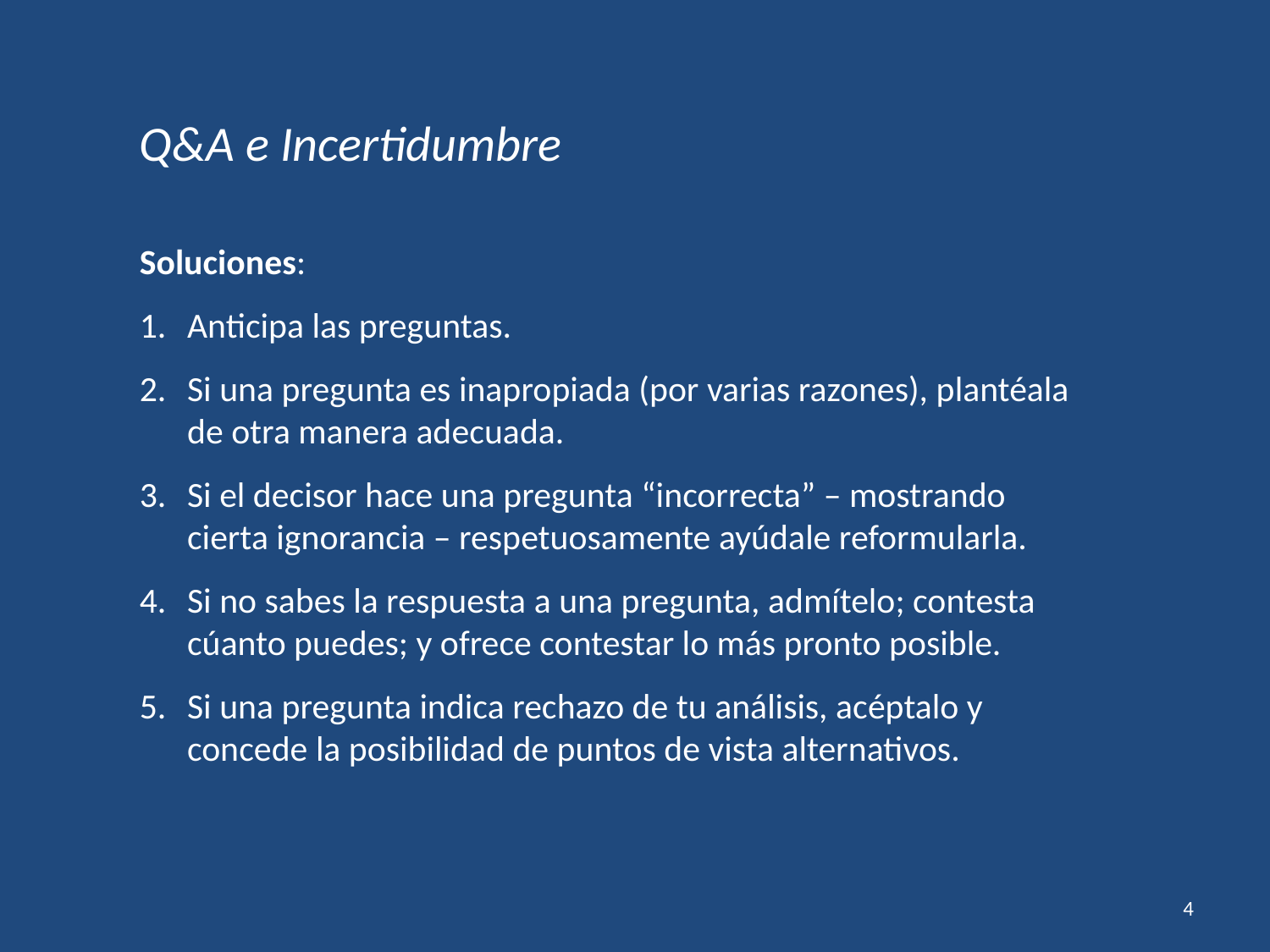

Q&A e Incertidumbre
Soluciones:
Anticipa las preguntas.
Si una pregunta es inapropiada (por varias razones), plantéala de otra manera adecuada.
Si el decisor hace una pregunta “incorrecta” – mostrando cierta ignorancia – respetuosamente ayúdale reformularla.
Si no sabes la respuesta a una pregunta, admítelo; contesta cúanto puedes; y ofrece contestar lo más pronto posible.
Si una pregunta indica rechazo de tu análisis, acéptalo y concede la posibilidad de puntos de vista alternativos.

4